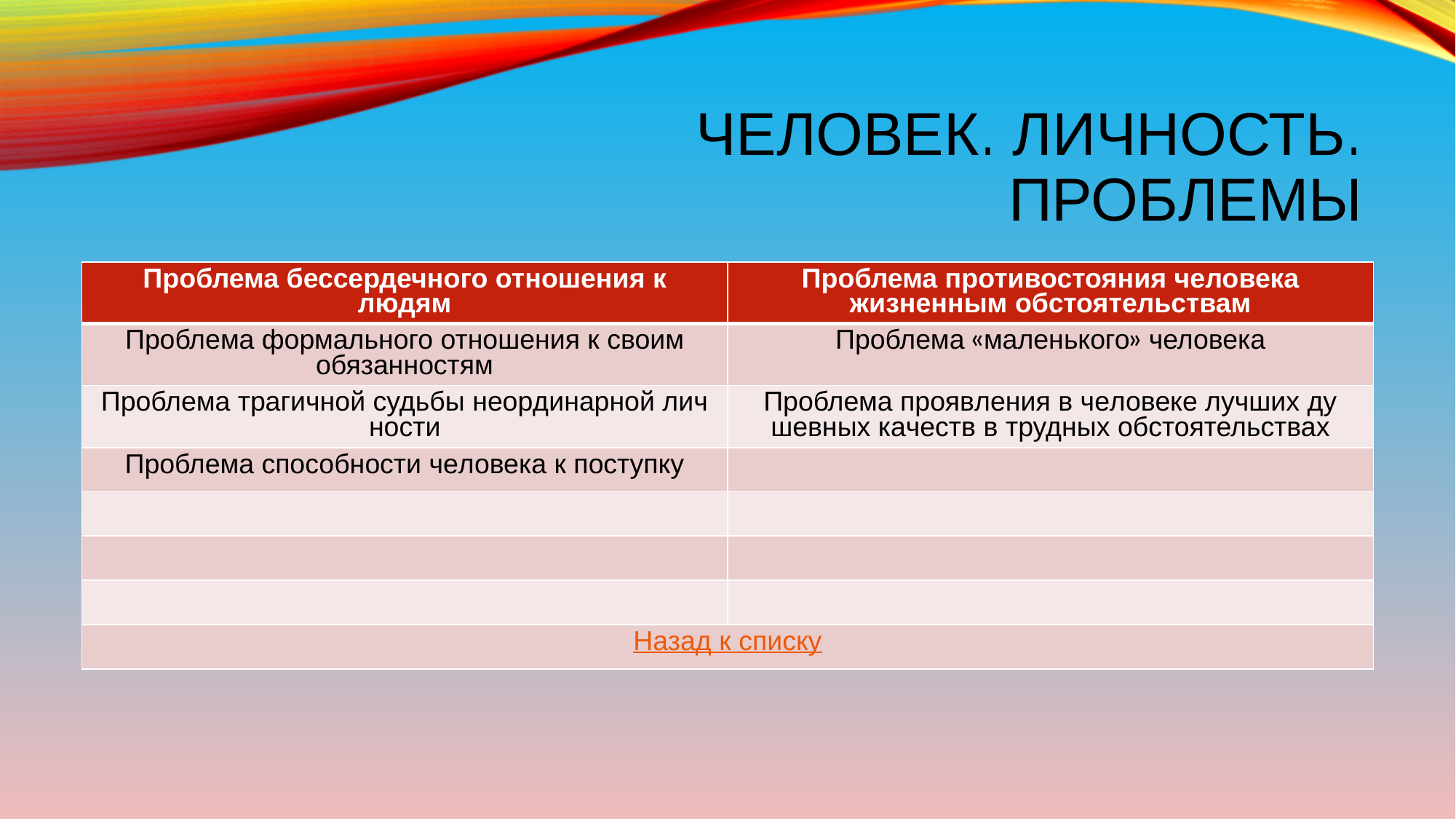

# Человек. Личность. Проблемы
| Проблема бессердечного отношения к людям | Проблема противостояния человека жизненным обстоятельствам |
| --- | --- |
| Проблема формального отношения к своим обязанностям | Проблема «маленького» человека |
| Про­бле­ма тра­гич­ной судь­бы не­ор­ди­нар­ной лич­но­сти | Про­бле­ма про­яв­ле­ния в че­ло­ве­ке луч­ших ду­шев­ных ка­честв в труд­ных об­сто­я­тель­ствах |
| Про­бле­ма спо­соб­но­сти че­ло­ве­ка к по­ступ­ку |  |
|  |  |
|  |  |
|  |  |
| Назад к списку |  |